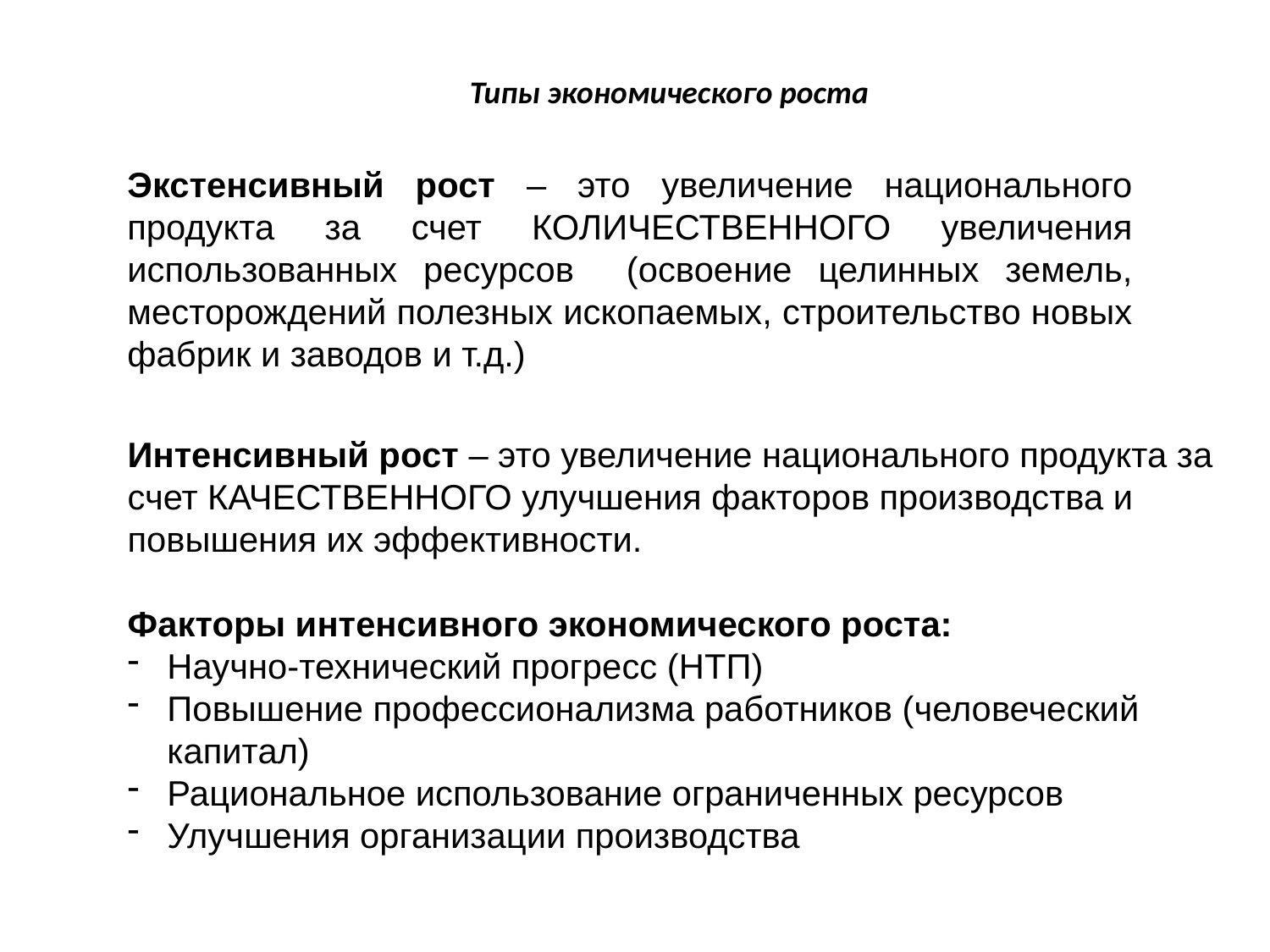

Типы экономического роста
Экстенсивный рост – это увеличение национального продукта за счет КОЛИЧЕСТВЕННОГО увеличения использованных ресурсов  (освоение це­линных земель, месторождений полезных ископаемых, строи­тельство новых фабрик и заводов и т.д.)

Интенсивный рост – это увеличение национального продукта за счет КАЧЕСТВЕННОГО улучшения факторов производства и повышения их эффективности.

Факторы интенсивного экономического роста:
Научно-технический прогресс (НТП)
Повышение профессионализма работников (человеческий капитал)
Рациональное использование ограниченных ресурсов
Улучшения организации производства